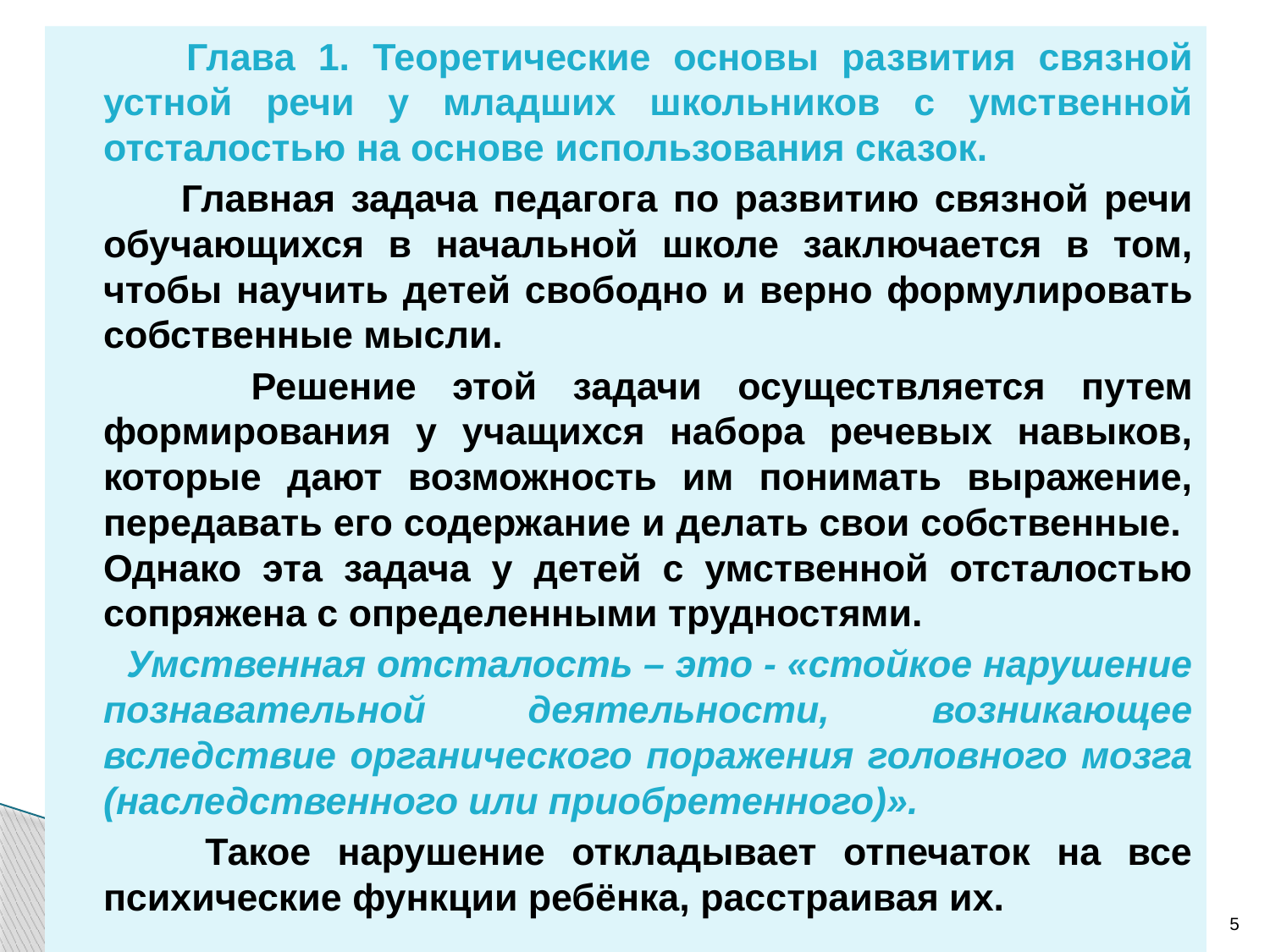

Глава 1. Теоретические основы развития связной устной речи у младших школьников с умственной отсталостью на основе использования сказок.
       Главная задача педагога по развитию связной речи обучающихся в начальной школе заключается в том, чтобы научить детей свободно и верно формулировать собственные мысли.
     Решение этой задачи осуществляется путем формирования у учащихся набора речевых навыков, которые дают возможность им понимать выражение, передавать его содержание и делать свои собственные.  Однако эта задача у детей с умственной отсталостью сопряжена с определенными трудностями.
     Умственная отсталость – это - «стойкое нарушение познавательной деятельности, возникающее вследствие органического поражения головного мозга (наследственного или приобретенного)».
     Такое нарушение откладывает отпечаток на все психические функции ребёнка, расстраивая их.

5